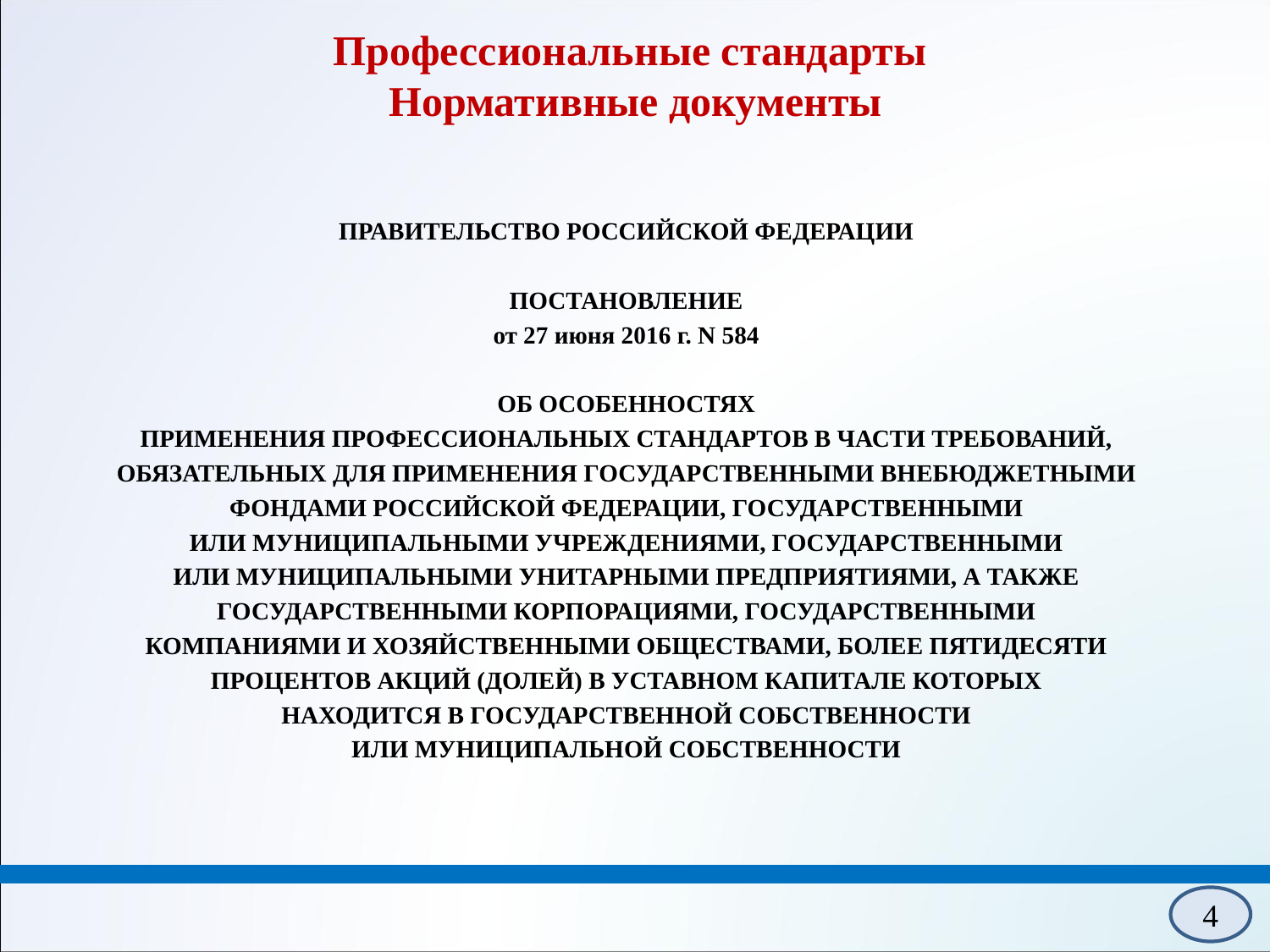

# Профессиональные стандарты Нормативные документы

ПРАВИТЕЛЬСТВО РОССИЙСКОЙ ФЕДЕРАЦИИ

ПОСТАНОВЛЕНИЕ
от 27 июня 2016 г. N 584

ОБ ОСОБЕННОСТЯХ
ПРИМЕНЕНИЯ ПРОФЕССИОНАЛЬНЫХ СТАНДАРТОВ В ЧАСТИ ТРЕБОВАНИЙ,
ОБЯЗАТЕЛЬНЫХ ДЛЯ ПРИМЕНЕНИЯ ГОСУДАРСТВЕННЫМИ ВНЕБЮДЖЕТНЫМИ
ФОНДАМИ РОССИЙСКОЙ ФЕДЕРАЦИИ, ГОСУДАРСТВЕННЫМИ
ИЛИ МУНИЦИПАЛЬНЫМИ УЧРЕЖДЕНИЯМИ, ГОСУДАРСТВЕННЫМИ
ИЛИ МУНИЦИПАЛЬНЫМИ УНИТАРНЫМИ ПРЕДПРИЯТИЯМИ, А ТАКЖЕ
ГОСУДАРСТВЕННЫМИ КОРПОРАЦИЯМИ, ГОСУДАРСТВЕННЫМИ
КОМПАНИЯМИ И ХОЗЯЙСТВЕННЫМИ ОБЩЕСТВАМИ, БОЛЕЕ ПЯТИДЕСЯТИ
ПРОЦЕНТОВ АКЦИЙ (ДОЛЕЙ) В УСТАВНОМ КАПИТАЛЕ КОТОРЫХ
НАХОДИТСЯ В ГОСУДАРСТВЕННОЙ СОБСТВЕННОСТИ
ИЛИ МУНИЦИПАЛЬНОЙ СОБСТВЕННОСТИ

4